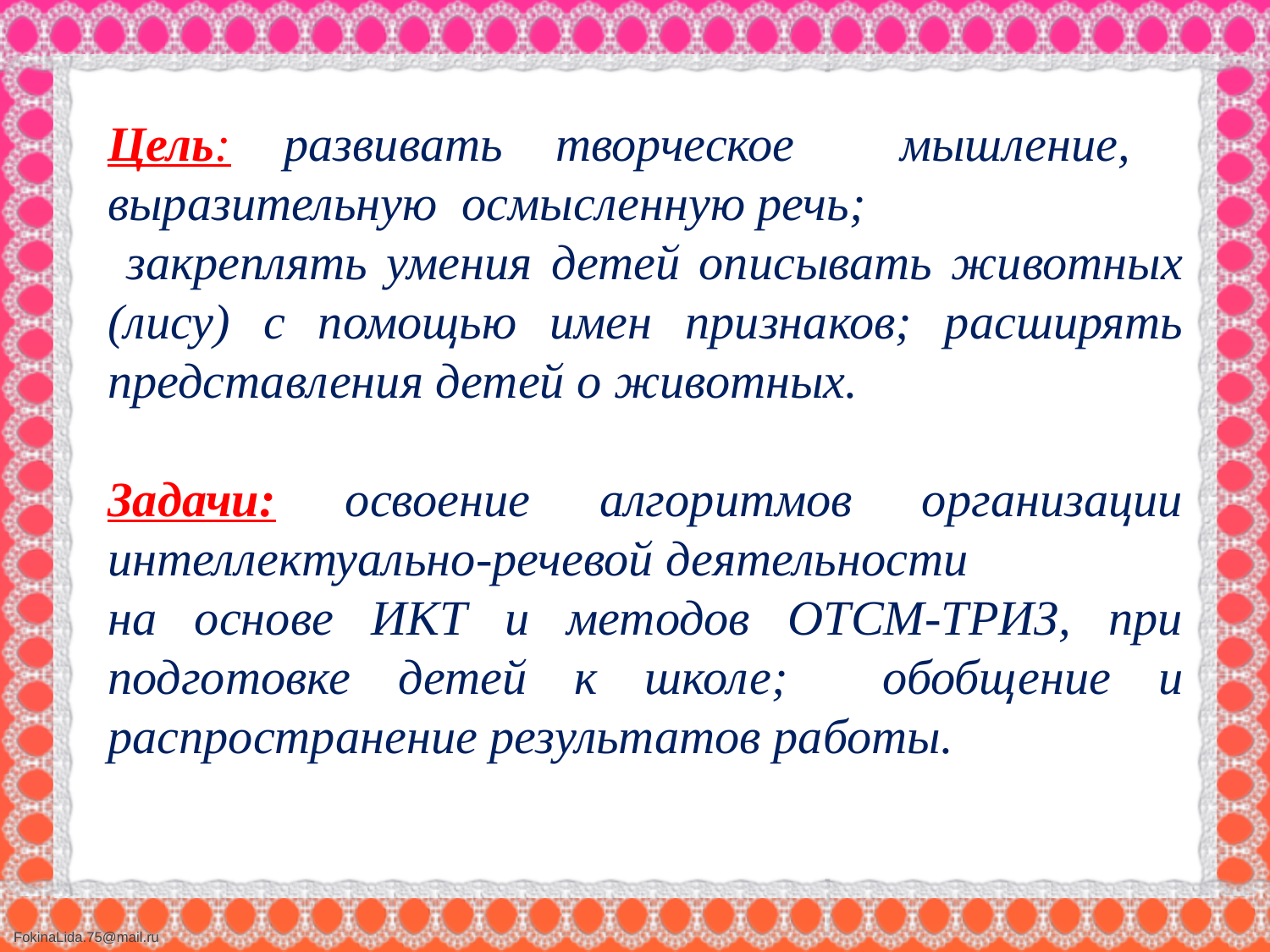

Цель: развивать творческое  мышление,  выразительную  осмысленную речь;
 закреплять умения детей описывать животных (лису) с помощью имен признаков; расширять представления детей о животных.

Задачи: освоение алгоритмов организации интеллектуально-речевой деятельности
на основе ИКТ и методов ОТСМ-ТРИЗ, при подготовке детей к школе;  обобщение и распространение результатов работы.